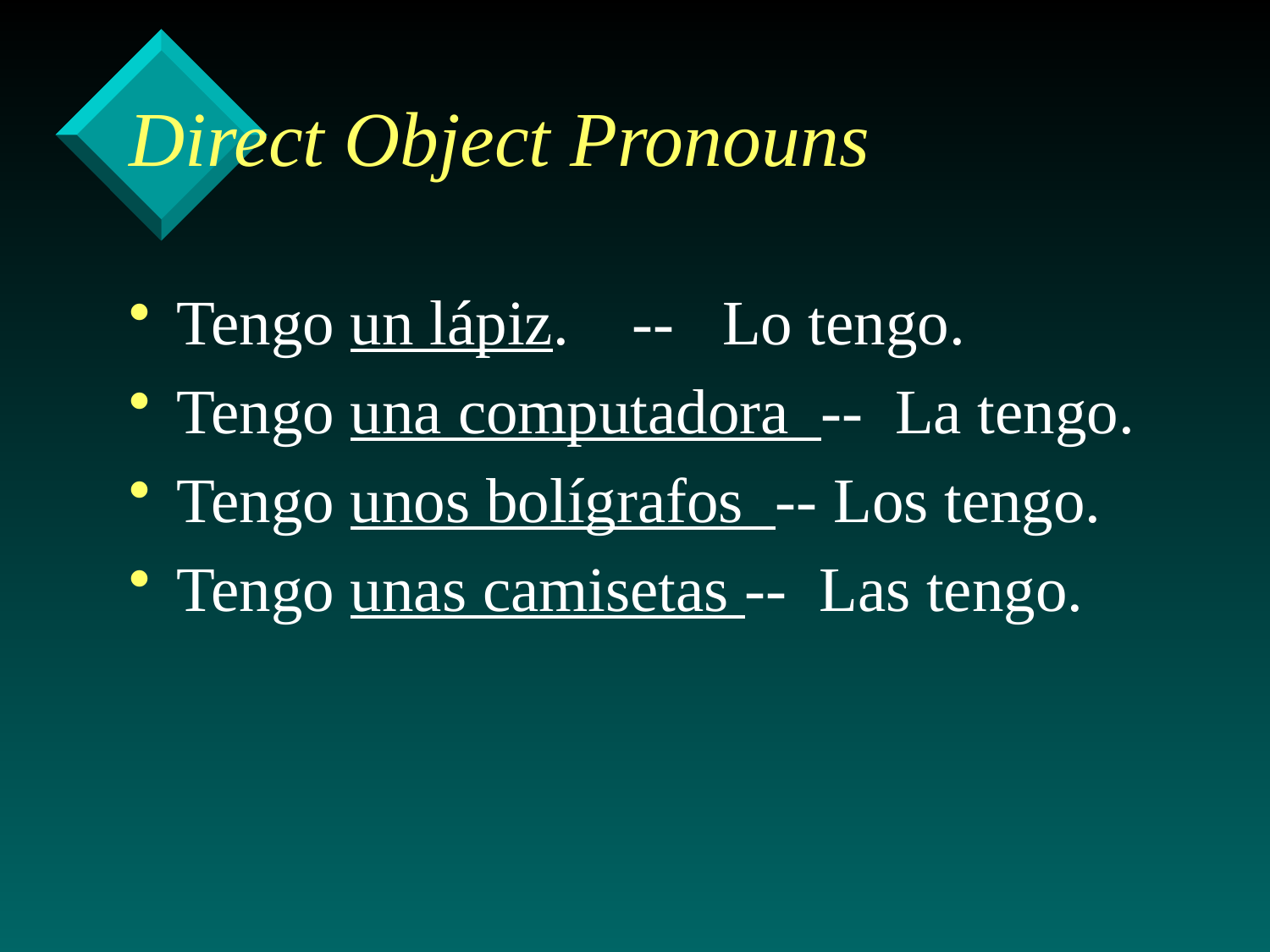

# Direct Object Pronouns
Tengo un lápiz.    --   Lo tengo.
Tengo una computadora  --  La tengo.
Tengo unos bolígrafos  -- Los tengo.
Tengo unas camisetas --  Las tengo.